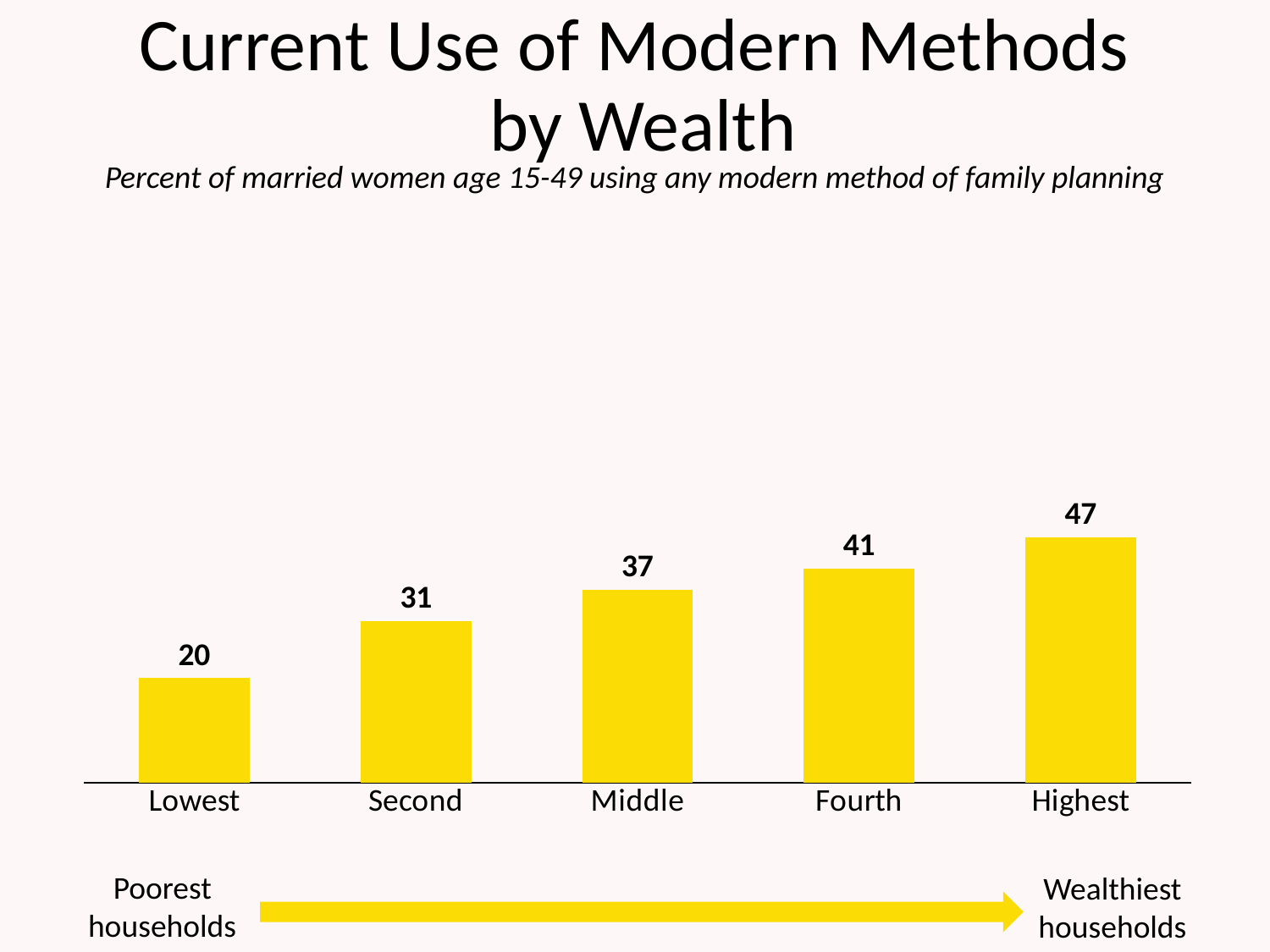

# Current Use of Modern Methods by Wealth
Percent of married women age 15-49 using any modern method of family planning

### Chart

| Category | Series 1 |
|---|---|
| Lowest | 20.0 |
| Second | 31.0 |
| Middle | 37.0 |
| Fourth | 41.0 |
| Highest | 47.0 |
Poorest
households
Wealthiest
households